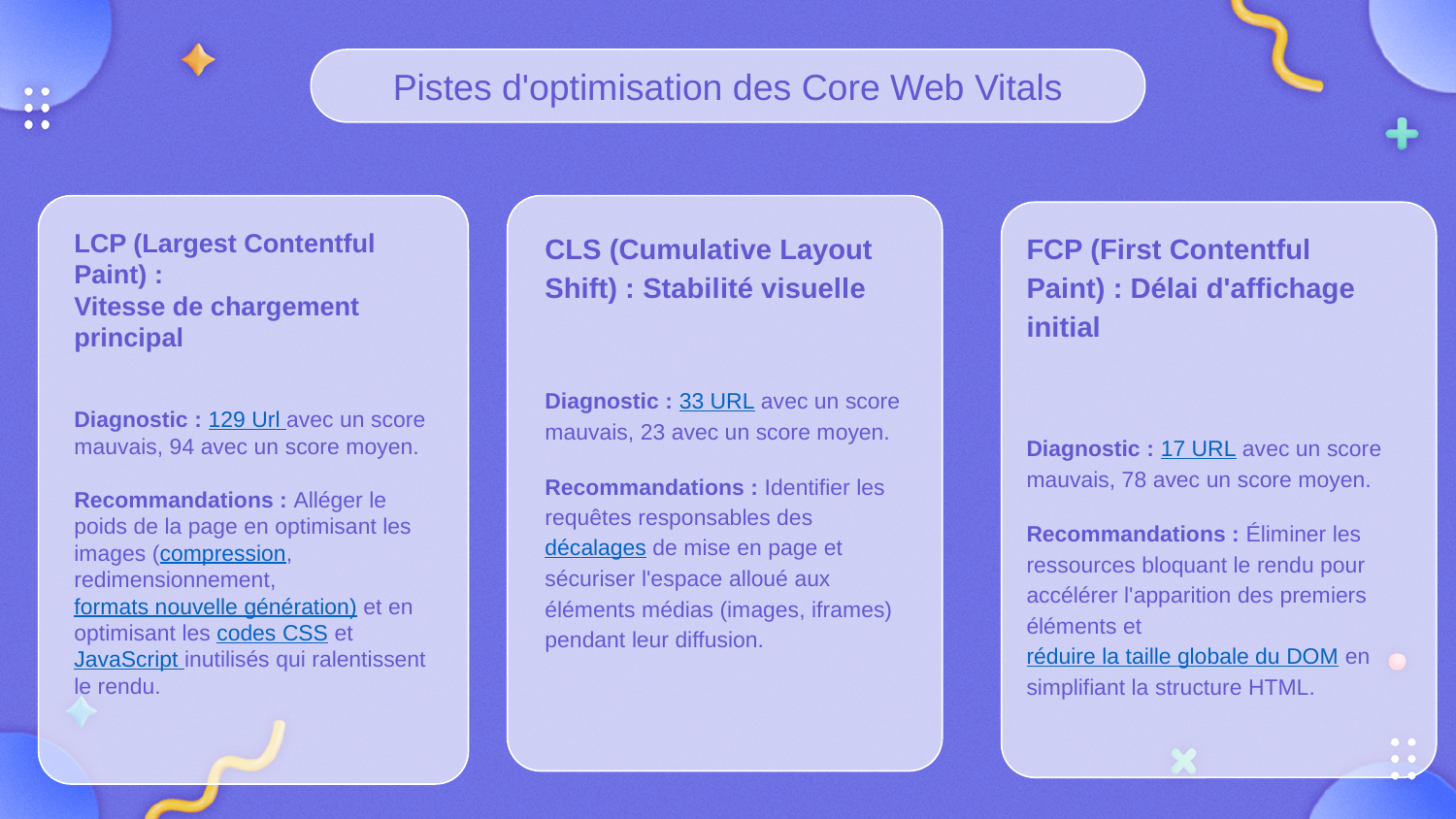

Pistes d'optimisation des Core Web Vitals

LCP (Largest Contentful Paint) :
Vitesse de chargement principal

Diagnostic : 129 Url avec un score mauvais, 94 avec un score moyen.

Recommandations : Alléger le poids de la page en optimisant les images (compression, redimensionnement, formats nouvelle génération) et en optimisant les codes CSS et JavaScript inutilisés qui ralentissent le rendu.
CLS (Cumulative Layout Shift) : Stabilité visuelle

Diagnostic : 33 URL avec un score mauvais, 23 avec un score moyen.
Recommandations : Identifier les requêtes responsables des décalages de mise en page et sécuriser l'espace alloué aux éléments médias (images, iframes) pendant leur diffusion.
FCP (First Contentful Paint) : Délai d'affichage initial

Diagnostic : 17 URL avec un score mauvais, 78 avec un score moyen.
Recommandations : Éliminer les ressources bloquant le rendu pour accélérer l'apparition des premiers éléments et réduire la taille globale du DOM en simplifiant la structure HTML.